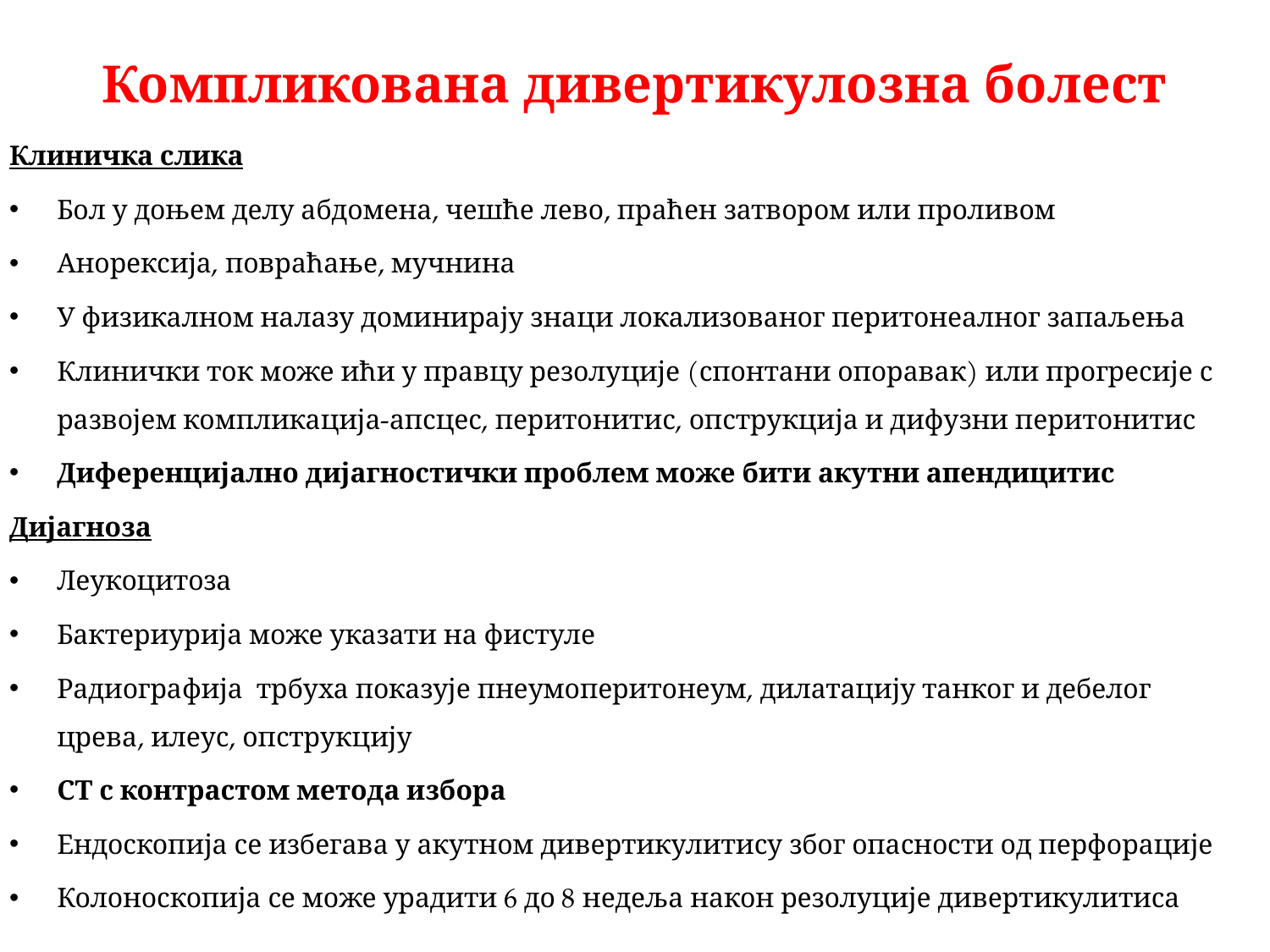

# Компликована дивертикулозна болест
Клиничка слика
Бол у доњем делу абдомена, чешће лево, праћен затвором или проливом
Анорексија, повраћање, мучнина
У физикалном налазу доминирају знаци локализованог перитонеалног запаљења
Клинички ток може ићи у правцу резолуције (спонтани опоравак) или прогресије с развојем компликација-апсцес, перитонитис, опструкција и дифузни перитонитис
Диференцијално дијагностички проблем може бити акутни апендицитис
Дијагноза
Леукоцитоза
Бактериурија може указати на фистуле
Радиографија  трбуха показује пнеумоперитонеум, дилатацију танког и дебелог црева, илеус, опструкцију
СТ с контрастом метода избора
Ендоскопија се избегава у акутном дивертикулитису због опасности од перфорације
Колоноскопија се може урадити 6 до 8 недеља након резолуције дивертикулитиса